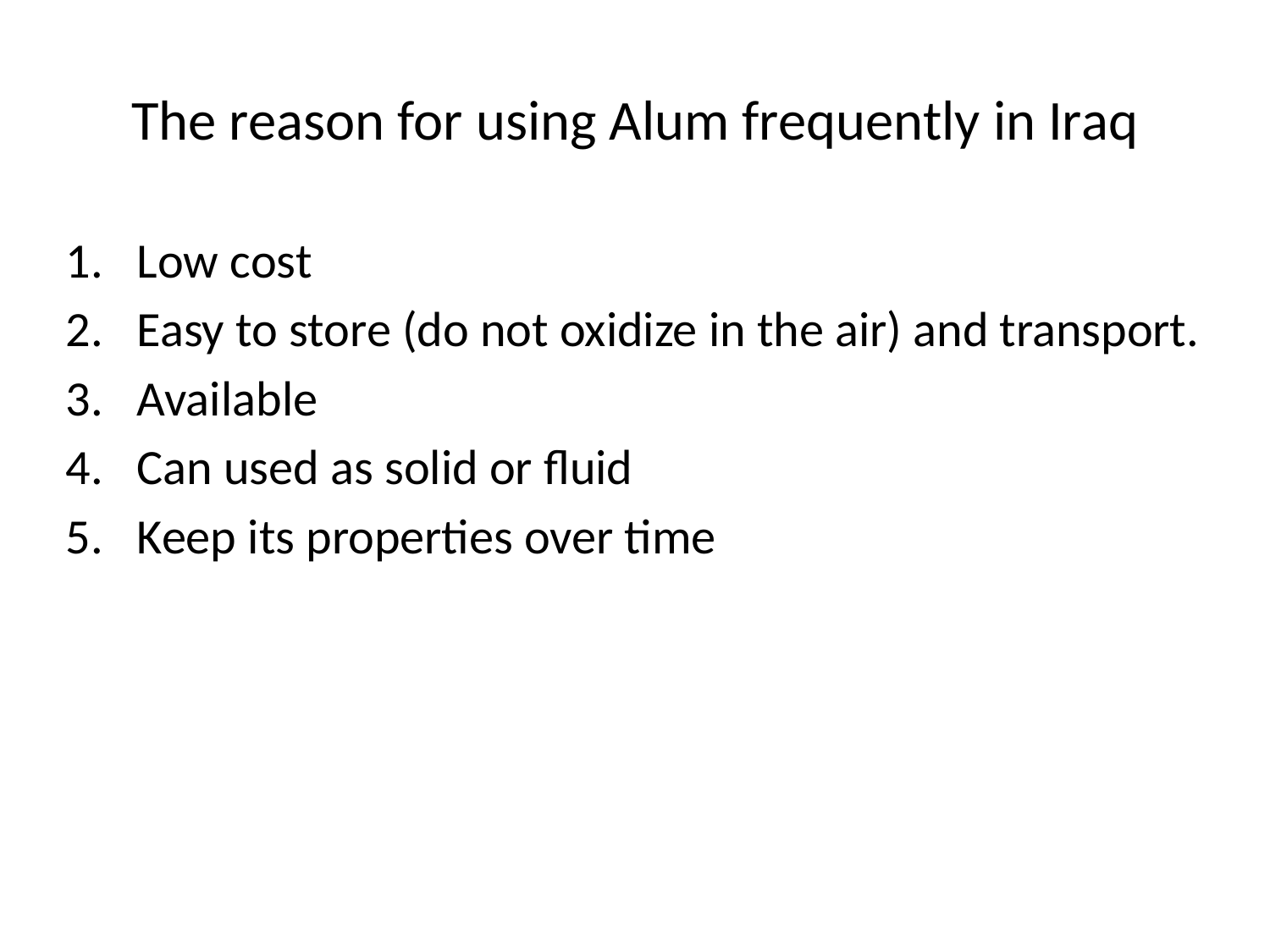

# The reason for using Alum frequently in Iraq
Low cost
Easy to store (do not oxidize in the air) and transport.
Available
Can used as solid or fluid
Keep its properties over time